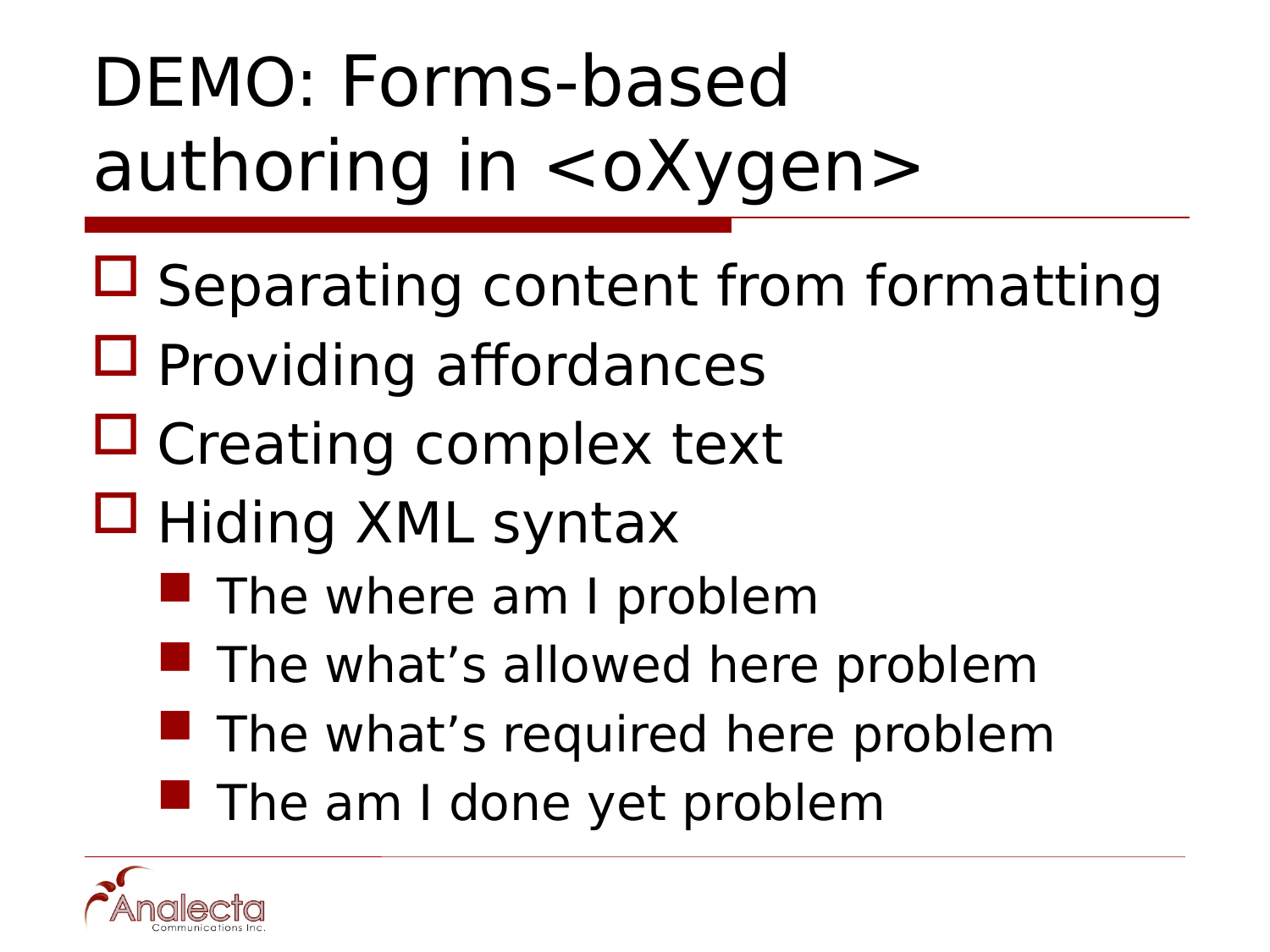

# DEMO: Forms-based authoring in <oXygen>
Separating content from formatting
Providing affordances
Creating complex text
Hiding XML syntax
The where am I problem
The what’s allowed here problem
The what’s required here problem
The am I done yet problem